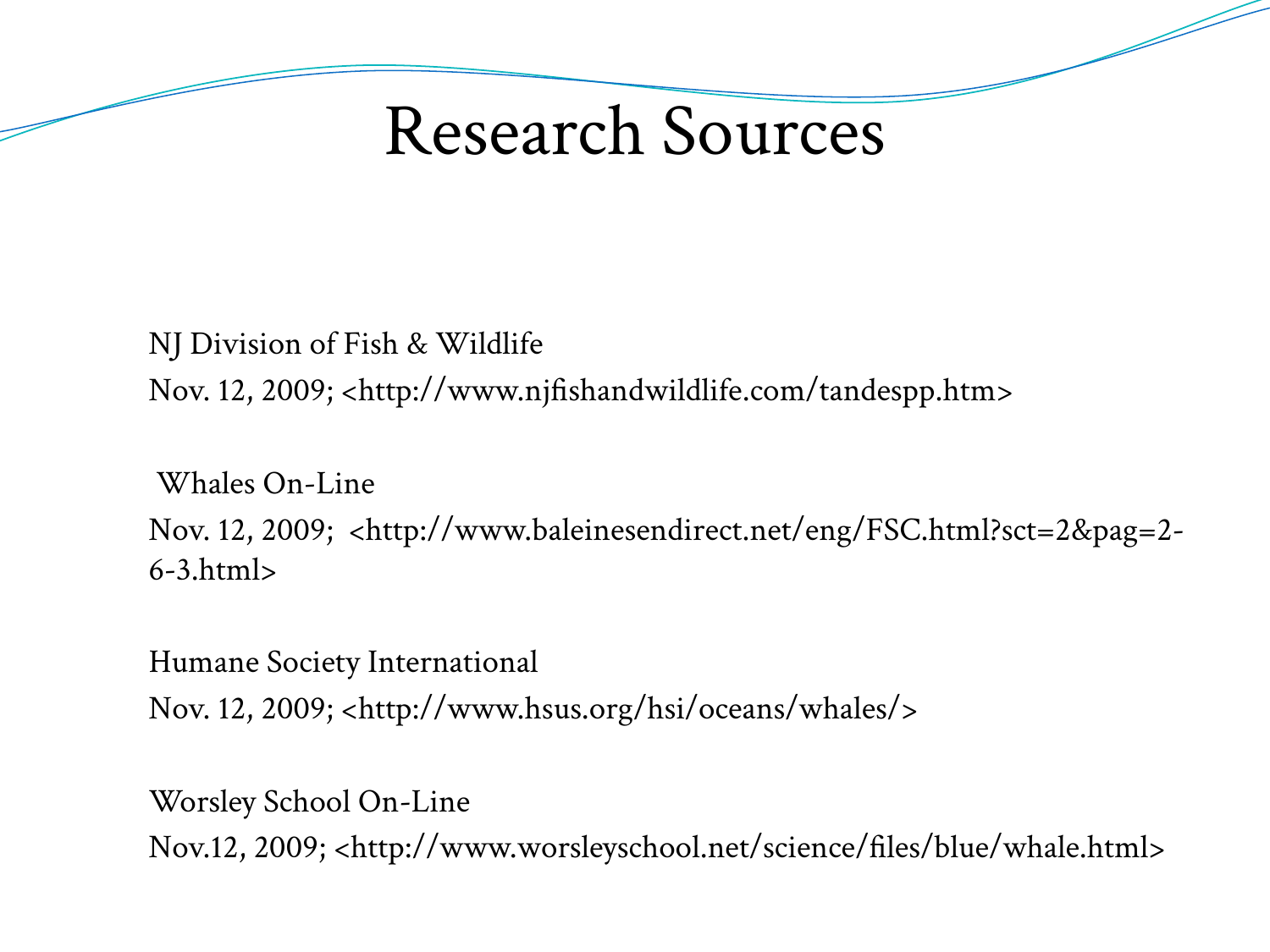

# Research Sources

	NJ Division of Fish & Wildlife
     	Nov. 12, 2009; <http://www.njfishandwildlife.com/tandespp.htm>

    	 Whales On-Line
      	Nov. 12, 2009;  <http://www.baleinesendirect.net/eng/FSC.html?sct=2&pag=2-6-3.html>

     	Humane Society International
      	Nov. 12, 2009; <http://www.hsus.org/hsi/oceans/whales/>

      	Worsley School On-Line
      	Nov.12, 2009; <http://www.worsleyschool.net/science/files/blue/whale.html>